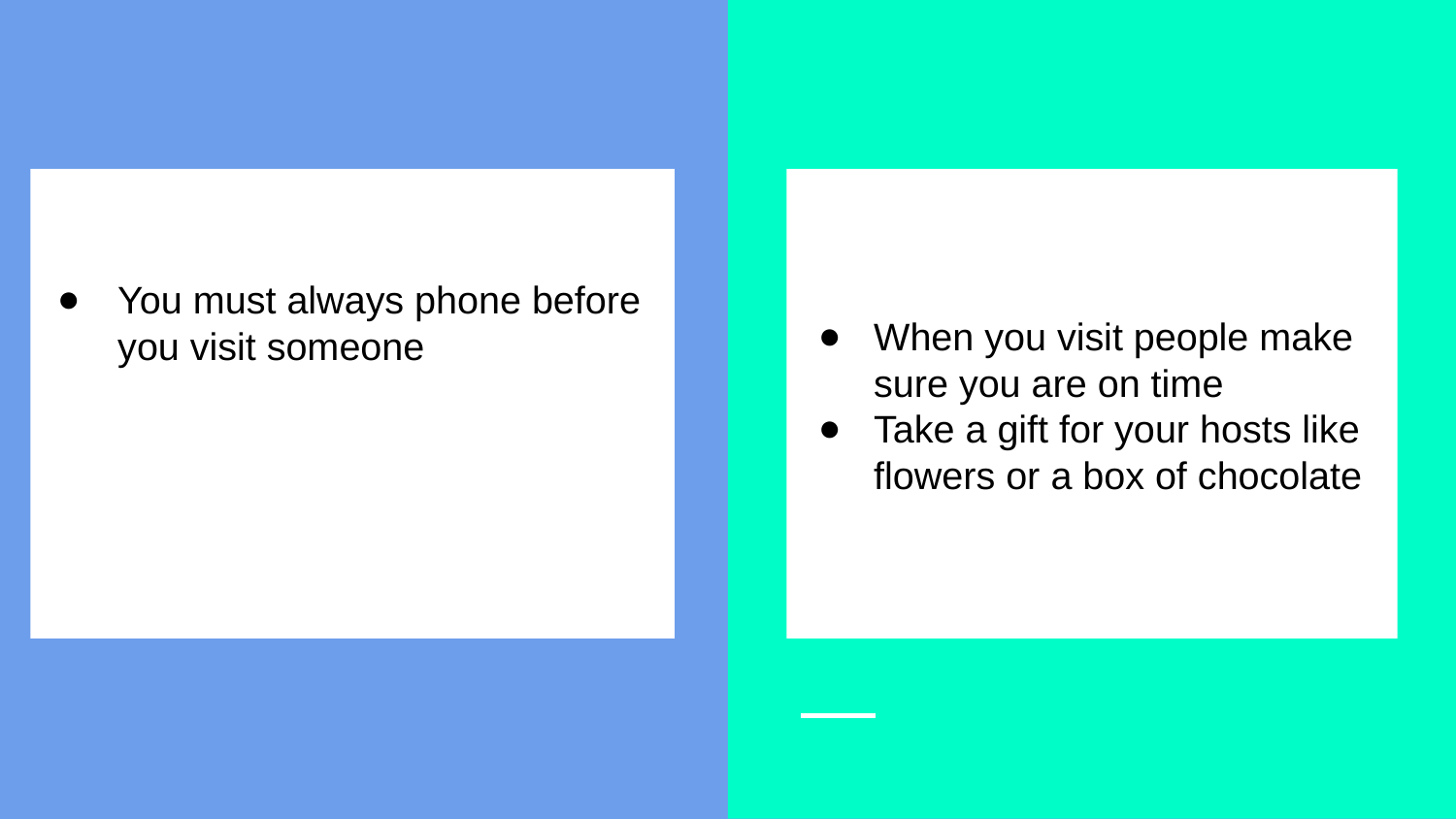

When you visit people make sure you are on time
Take a gift for your hosts like flowers or a box of chocolate

You must always phone before you visit someone